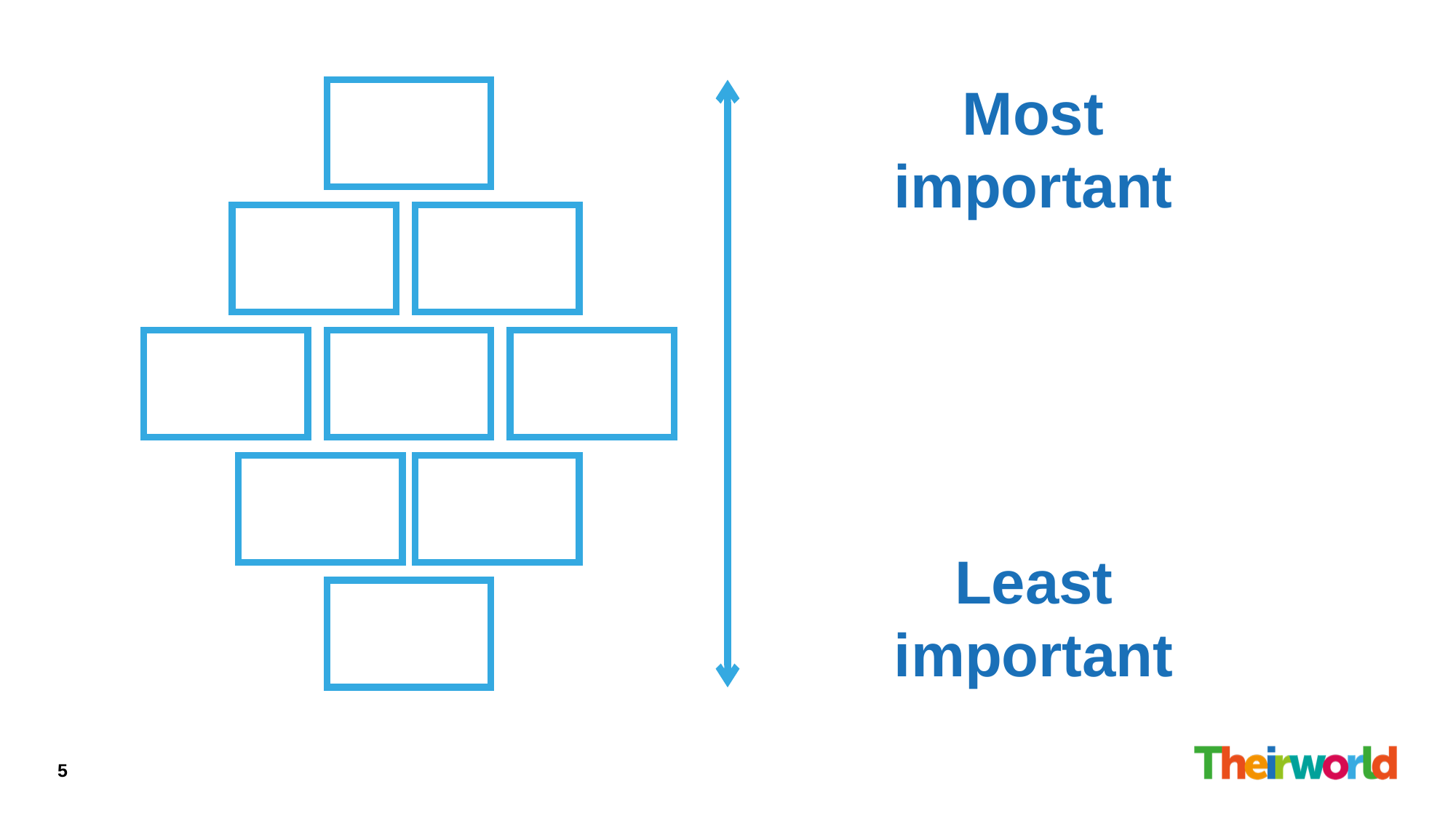

# Skills cards diamond diagram
Most important

Least important
5